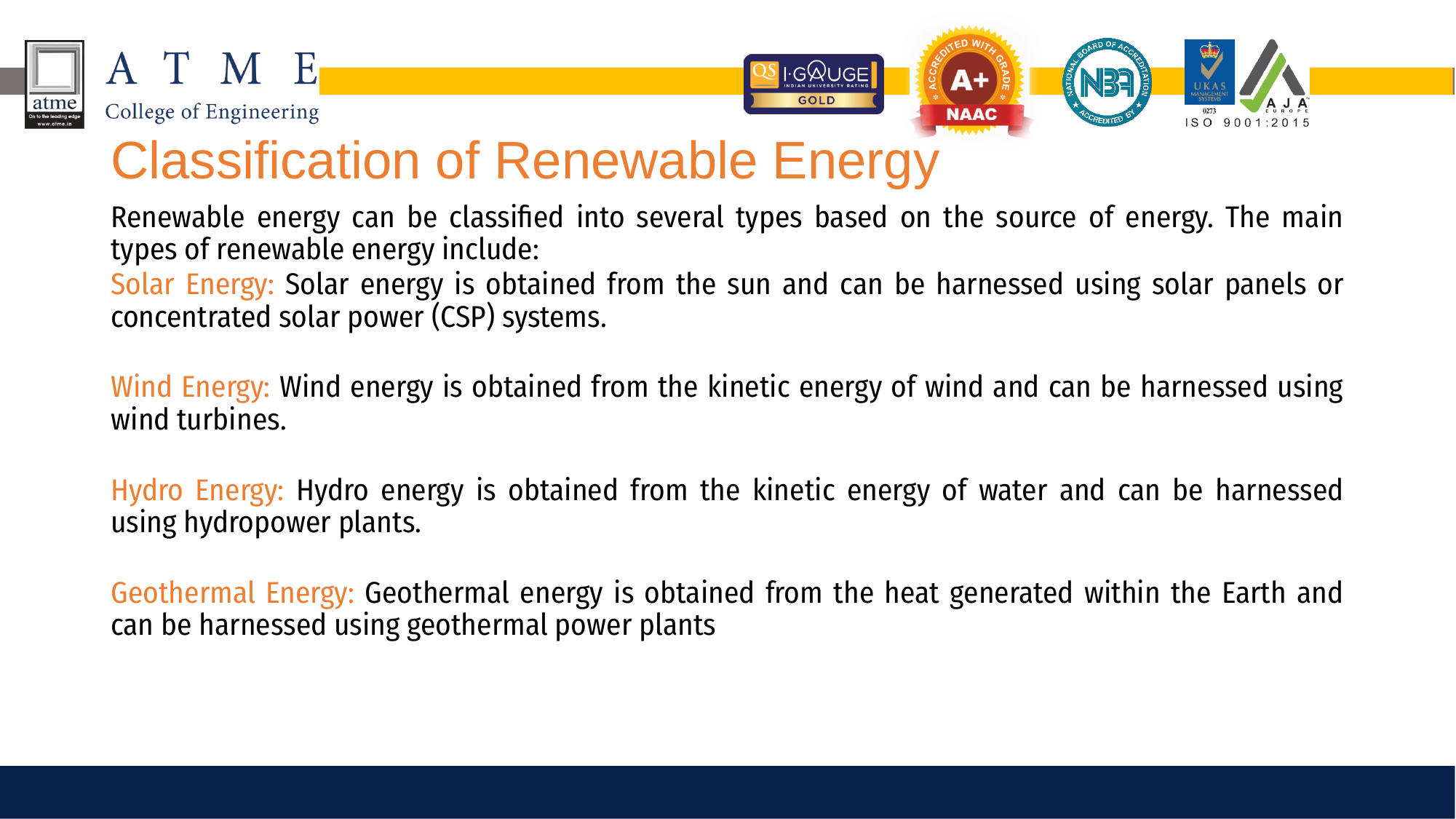

# Classification of Renewable Energy
Renewable energy can be classified into several types based on the source of energy. The main types of renewable energy include:
Solar Energy: Solar energy is obtained from the sun and can be harnessed using solar panels or concentrated solar power (CSP) systems.

Wind Energy: Wind energy is obtained from the kinetic energy of wind and can be harnessed using wind turbines.

Hydro Energy: Hydro energy is obtained from the kinetic energy of water and can be harnessed using hydropower plants.

Geothermal Energy: Geothermal energy is obtained from the heat generated within the Earth and can be harnessed using geothermal power plants